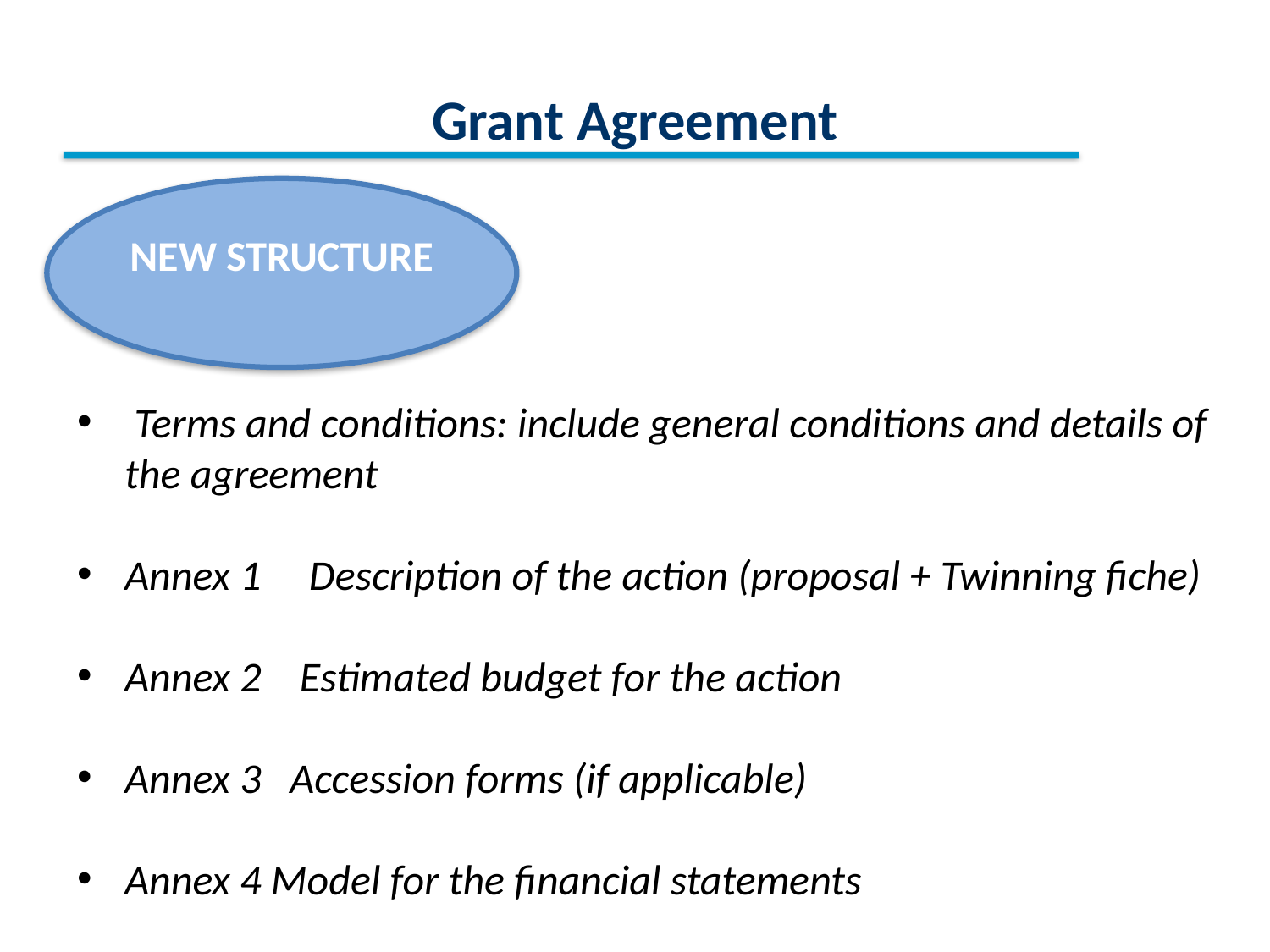

# Grant Agreement

 Terms and conditions: include general conditions and details of the agreement

Annex 1     Description of the action (proposal + Twinning fiche)

Annex 2    Estimated budget for the action

Annex 3   Accession forms (if applicable)

Annex 4 Model for the financial statements
NEW STRUCTURE